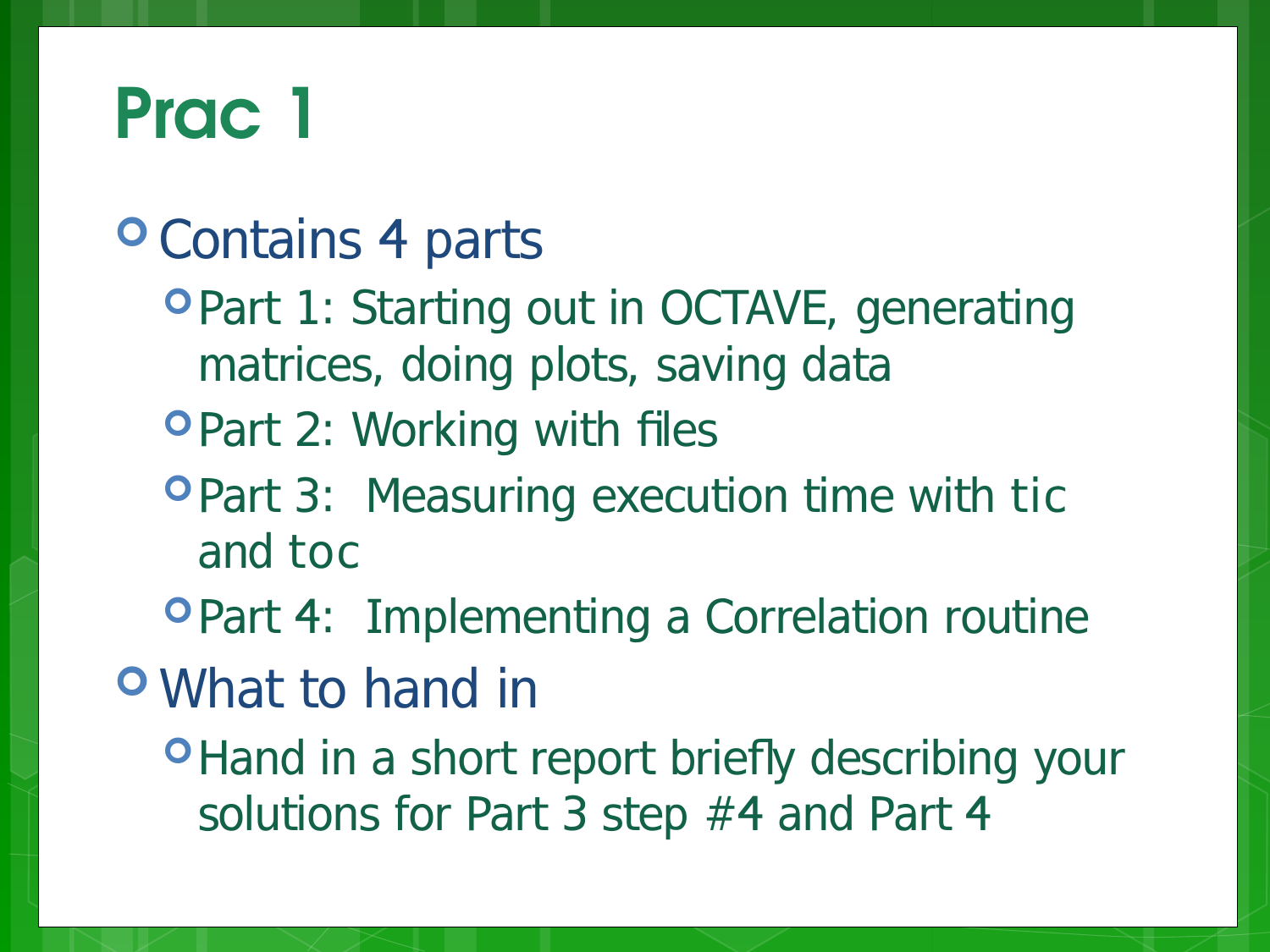

# Prac 1
Contains 4 parts
Part 1: Starting out in OCTAVE, generating matrices, doing plots, saving data
Part 2: Working with ﬁles
Part 3:  Measuring execution time with tic and toc
Part 4:  Implementing a Correlation routine
What to hand in
Hand in a short report brieﬂy describing your solutions for Part 3 step #4 and Part 4